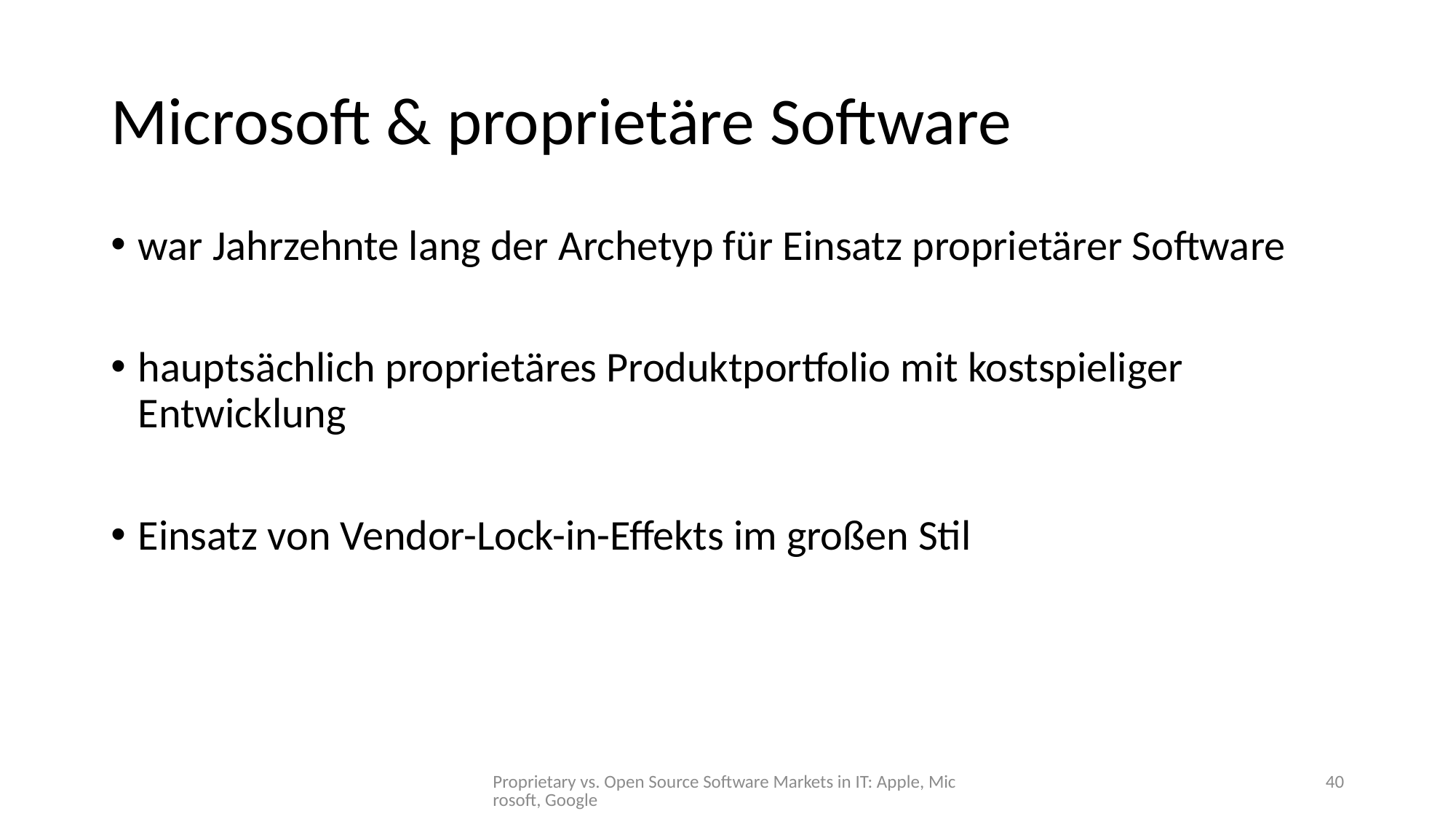

# Microsoft & proprietäre Software
war Jahrzehnte lang der Archetyp für Einsatz proprietärer Software

hauptsächlich proprietäres Produktportfolio mit kostspieliger Entwicklung

Einsatz von Vendor-Lock-in-Effekts im großen Stil

Proprietary vs. Open Source Software Markets in IT: Apple, Microsoft, Google
40